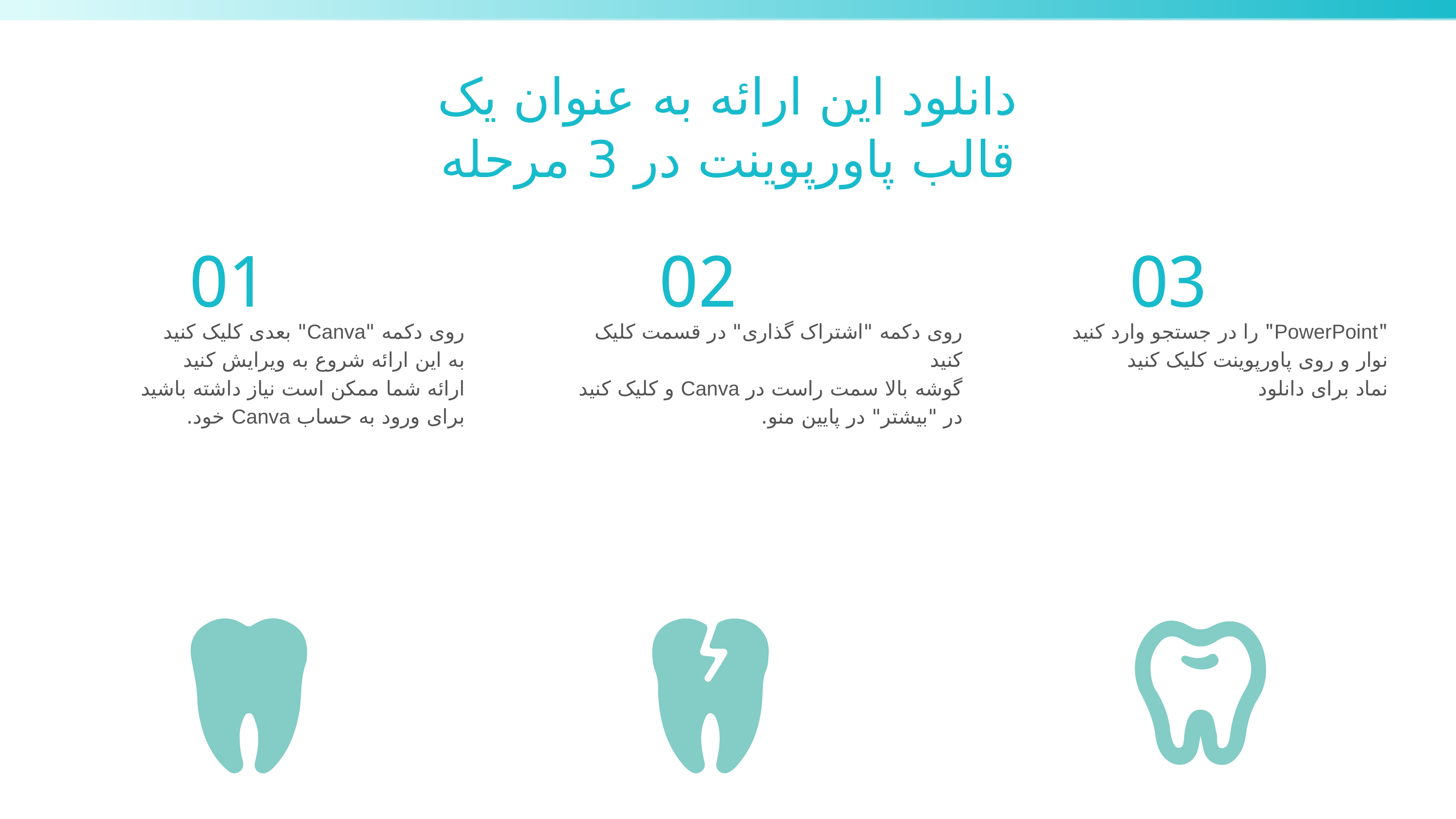

دانلود این ارائه به عنوان یک
قالب پاورپوینت در 3 مرحله
01
روی دکمه "Canva" بعدی کلیک کنید
به این ارائه شروع به ویرایش کنید
ارائه شما ممکن است نیاز داشته باشید
برای ورود به حساب Canva خود.
02
روی دکمه "اشتراک گذاری" در قسمت کلیک کنید
گوشه بالا سمت راست در Canva و کلیک کنید
در "بیشتر" در پایین منو.
03
"PowerPoint" را در جستجو وارد کنید
نوار و روی پاورپوینت کلیک کنید
نماد برای دانلود